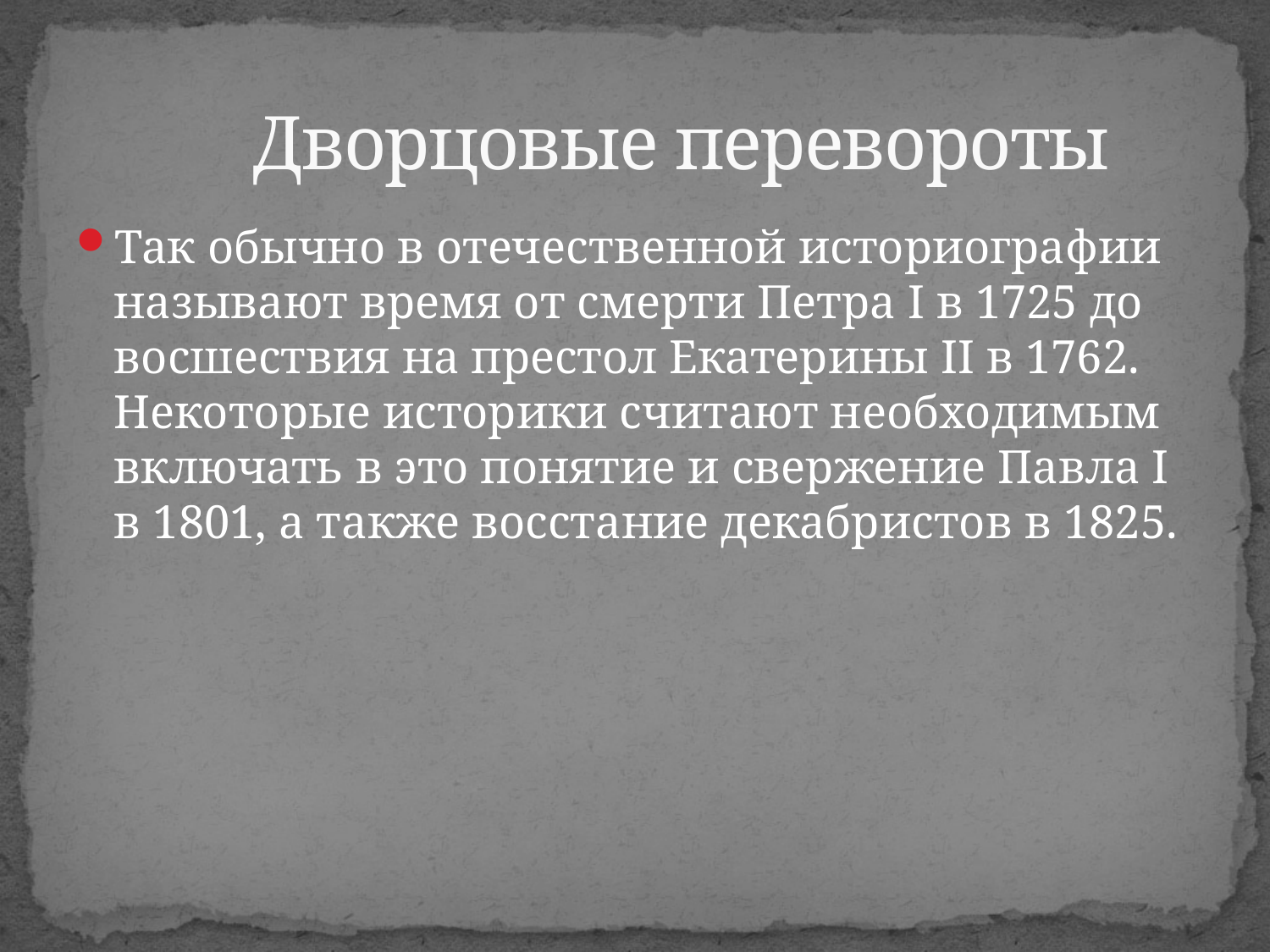

# Дворцовые перевороты
Так обычно в отечественной историографии называют время от смерти Петра I в 1725 до восшествия на престол Екатерины II в 1762. Некоторые историки считают необходимым включать в это понятие и свержение Павла I  в 1801, а также восстание декабристов в 1825.